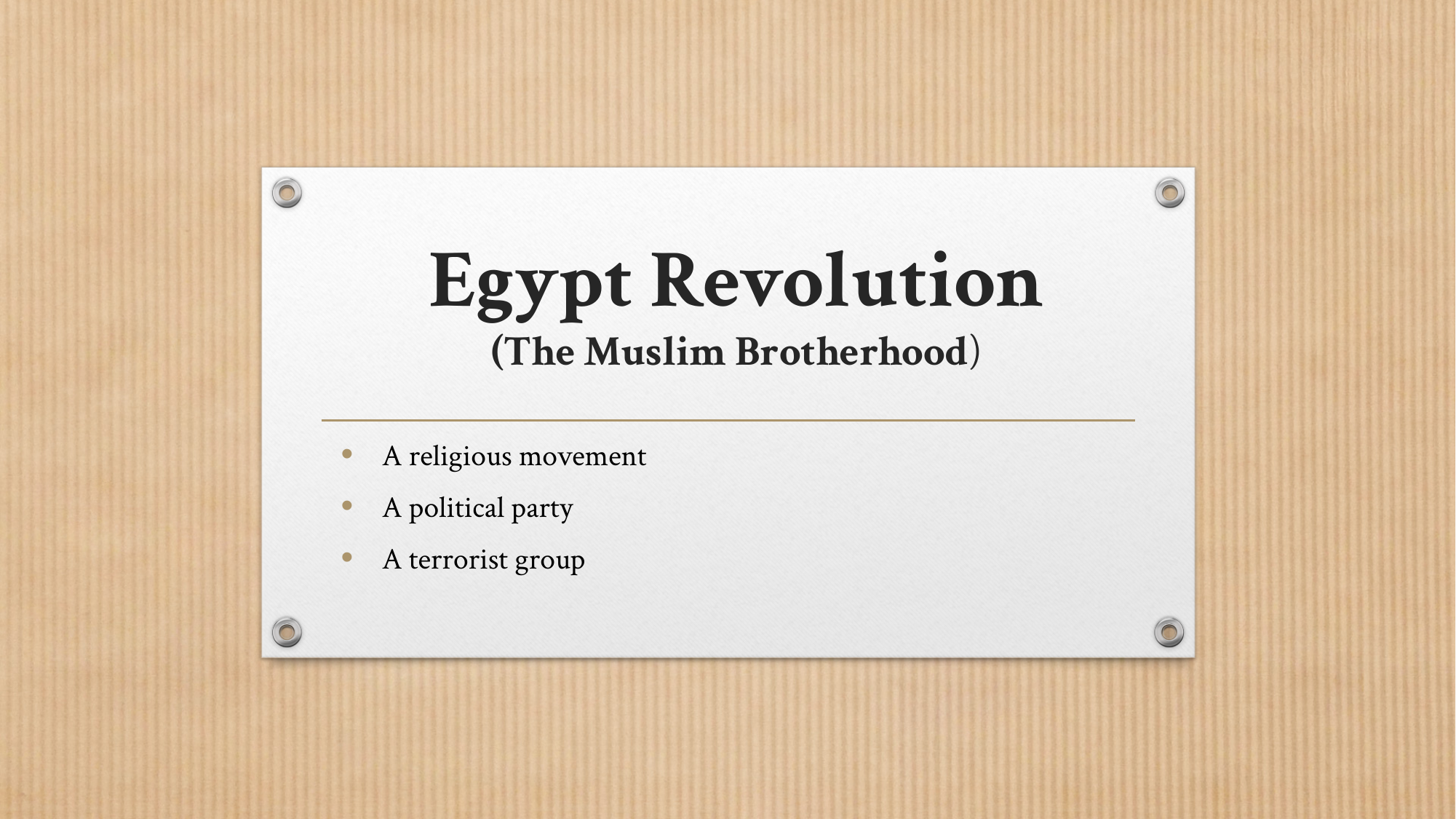

# Egypt Revolution (The Muslim Brotherhood)

A religious movement
A political party
A terrorist group